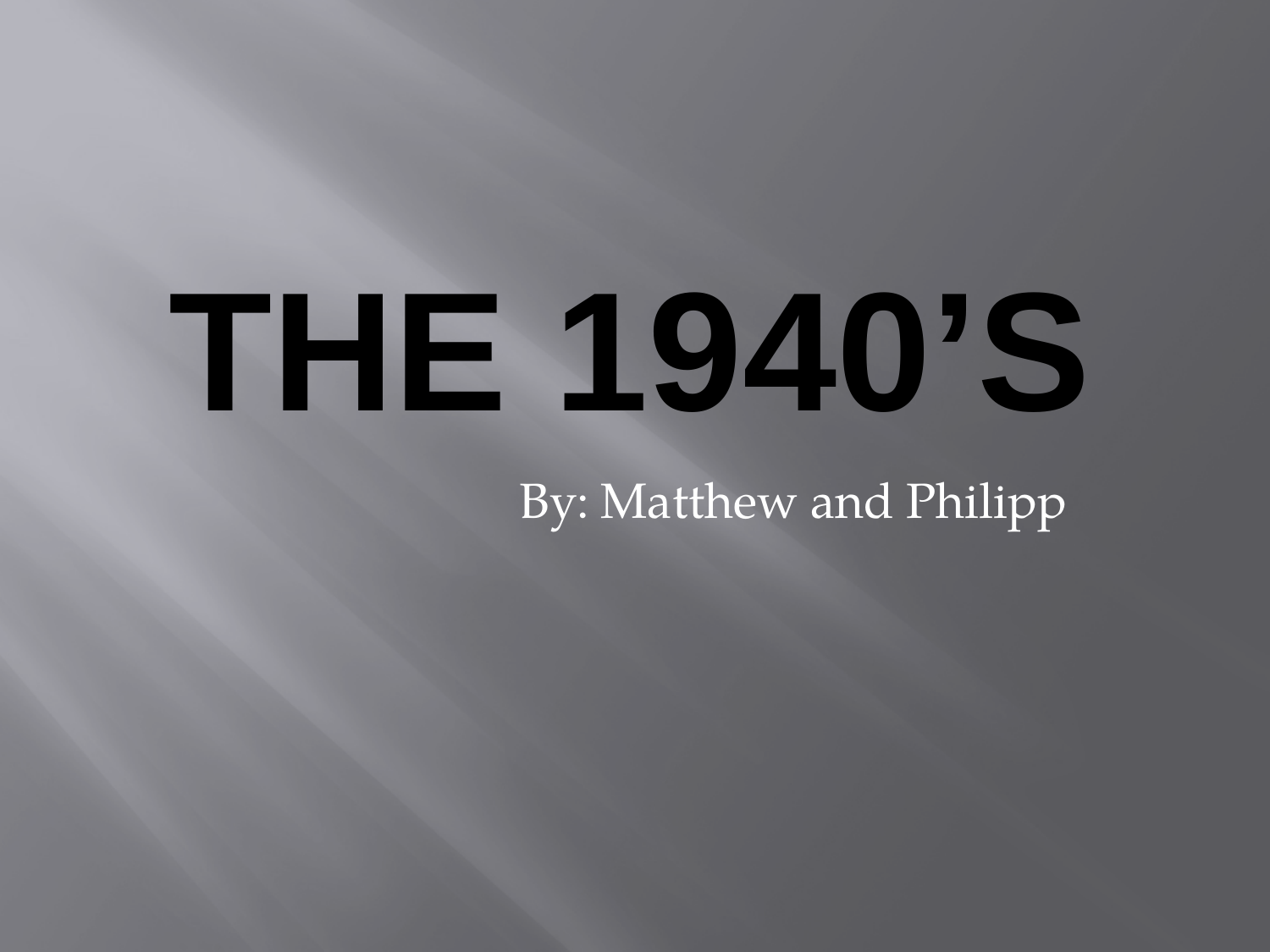

# The 1940’s
By: Matthew and Philipp